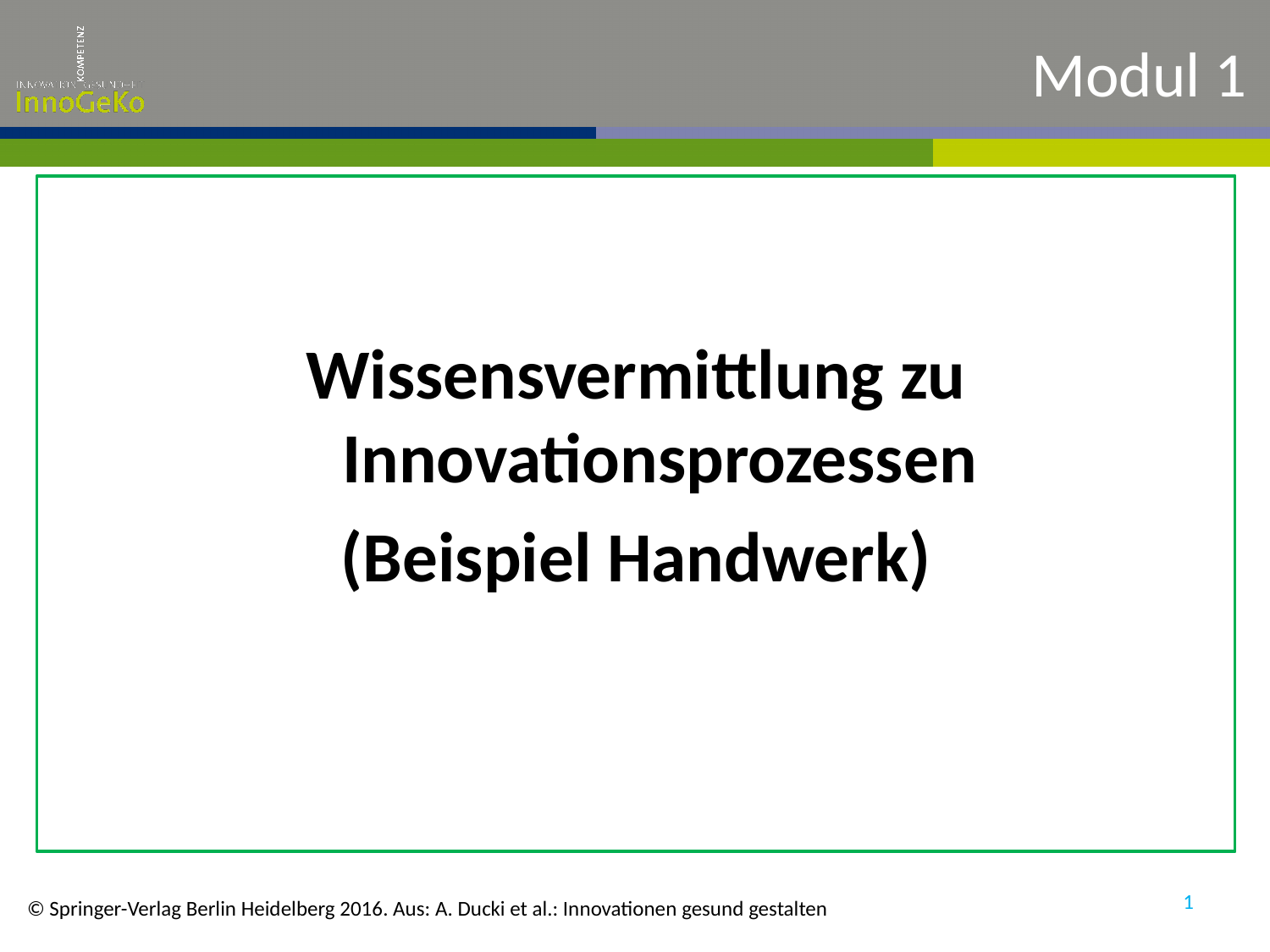

# Modul 1

Wissensvermittlung zu Innovationsprozessen
(Beispiel Handwerk)
1